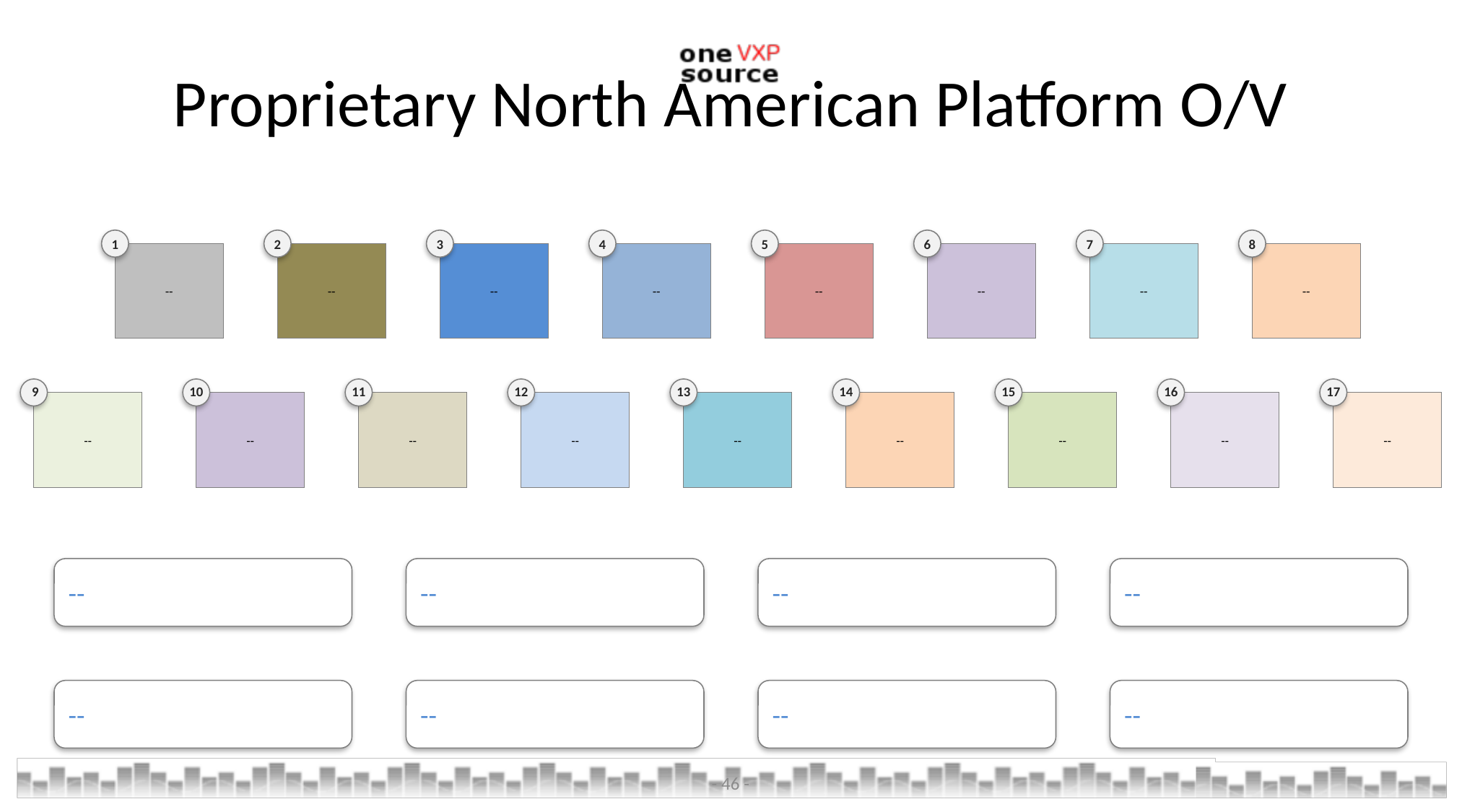

# Proprietary North American Platform O/V

1
2
3
4
5
6
7
8
--
--
--
--
--
--
--
--
 9
10
11
12
13
14
15
16
17
--
--
--
--
--
--
--
--
--
--
--
--
--
--
--
--
--
- 46 -